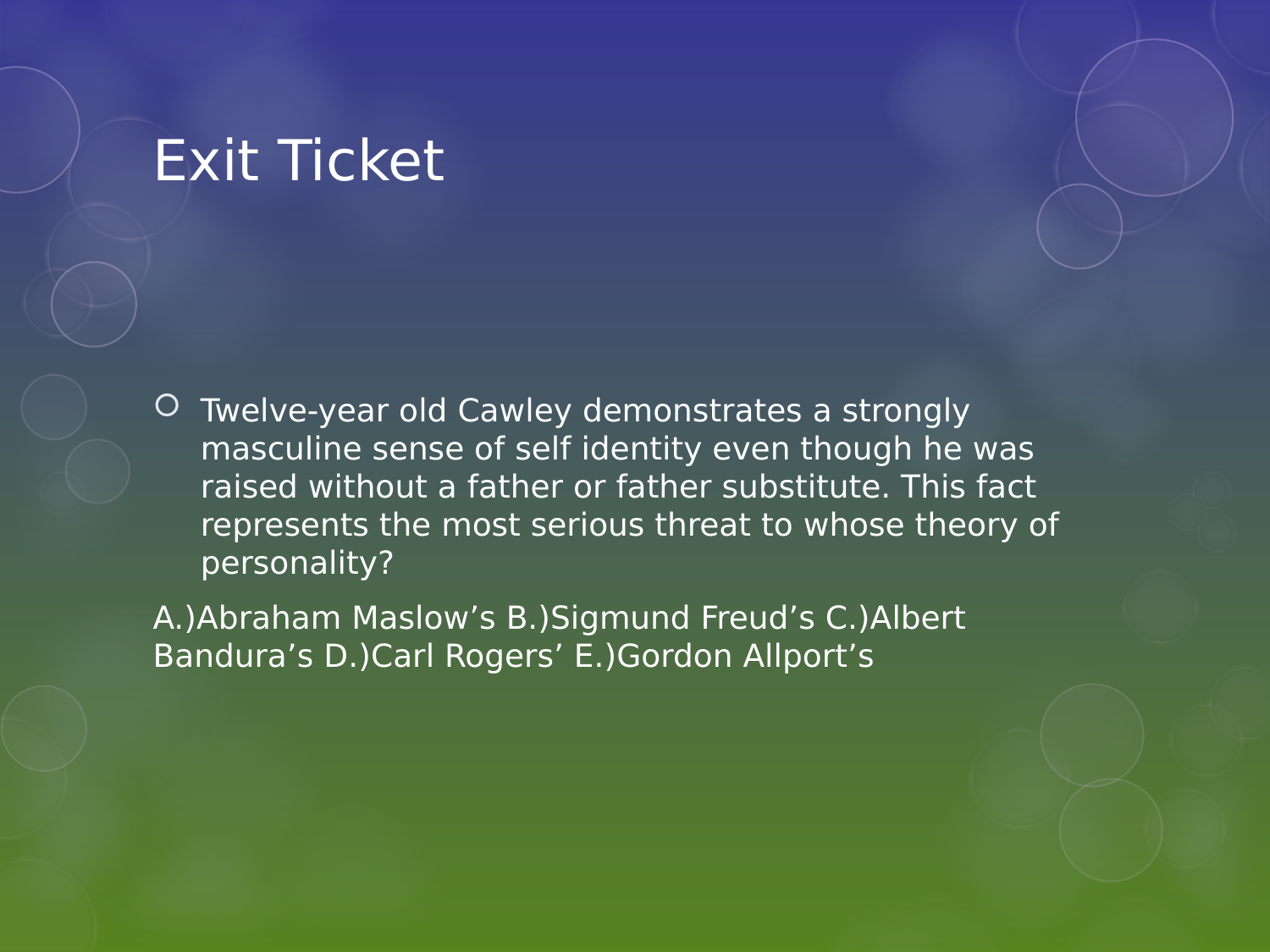

# Exit Ticket
Twelve-year old Cawley demonstrates a strongly masculine sense of self identity even though he was raised without a father or father substitute. This fact represents the most serious threat to whose theory of personality?
A.)Abraham Maslow’s B.)Sigmund Freud’s C.)Albert Bandura’s D.)Carl Rogers’ E.)Gordon Allport’s